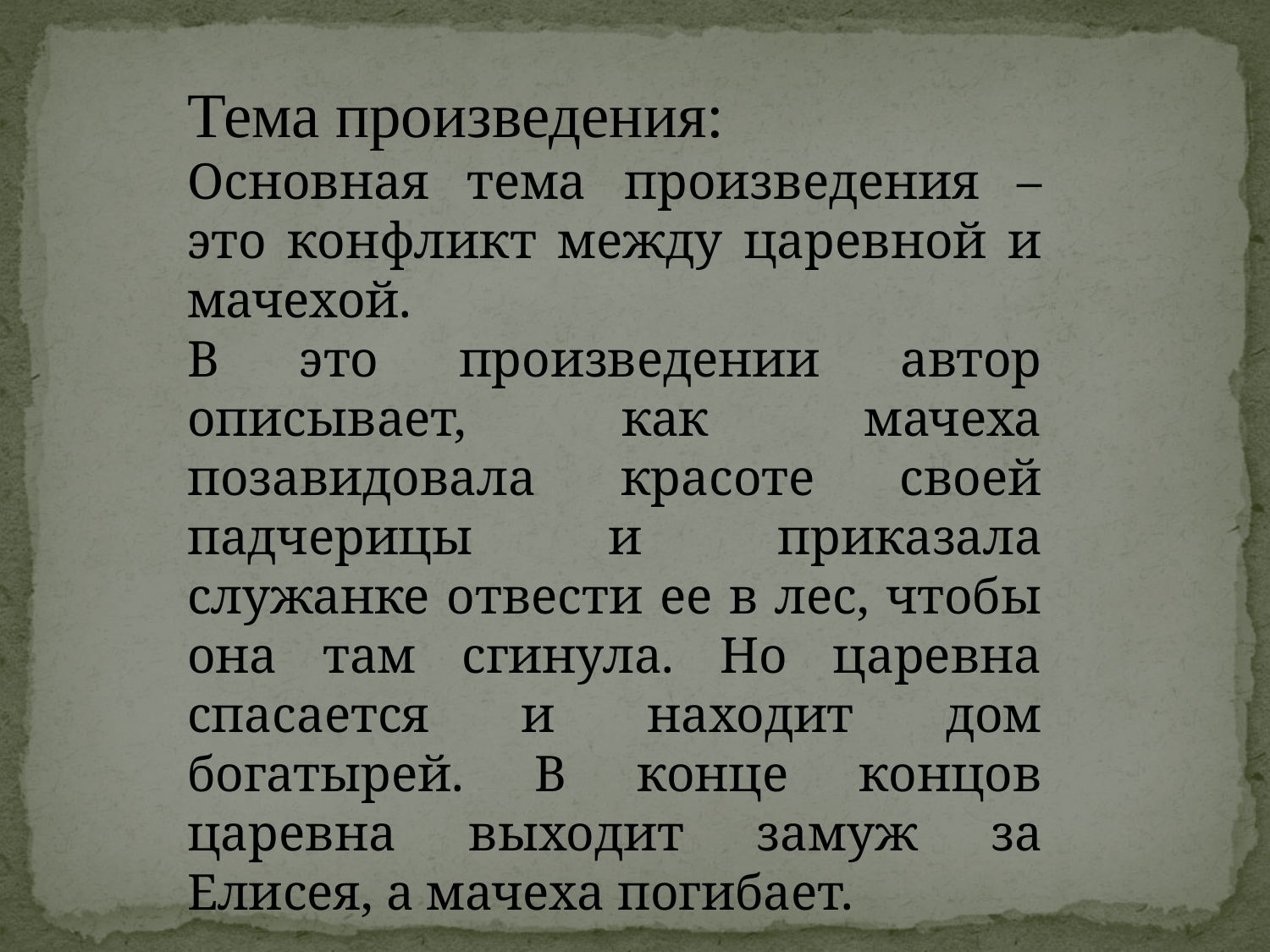

Тема произведения:
Основная тема произведения – это конфликт между царевной и мачехой.
В это произведении автор описывает, как мачеха позавидовала красоте своей падчерицы и приказала служанке отвести ее в лес, чтобы она там сгинула. Но царевна спасается и находит дом богатырей. В конце концов царевна выходит замуж за Елисея, а мачеха погибает.